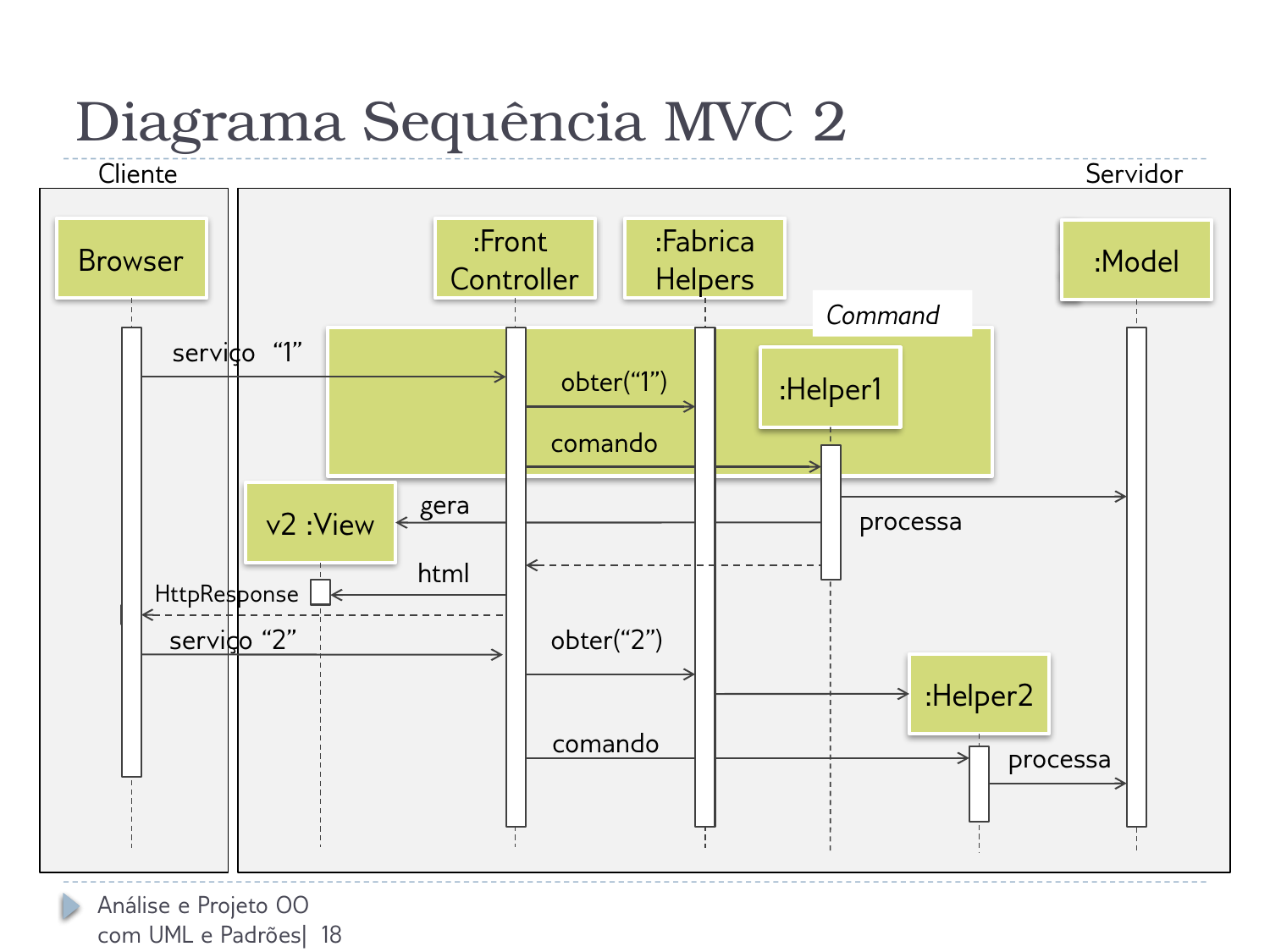

# Diagrama Sequência MVC 2
Cliente
Servidor

Browser
:Front
Controller
:Fabrica
Helpers

:Model

Command

serviço  “1”

:Helper1

obter(“1”)

comando

gera
v2 :View

processa

html

HttpResponse

obter(“2”)
serviço “2”

:Helper2

comando
processa

Análise e Projeto OO com UML e Padrões|  18